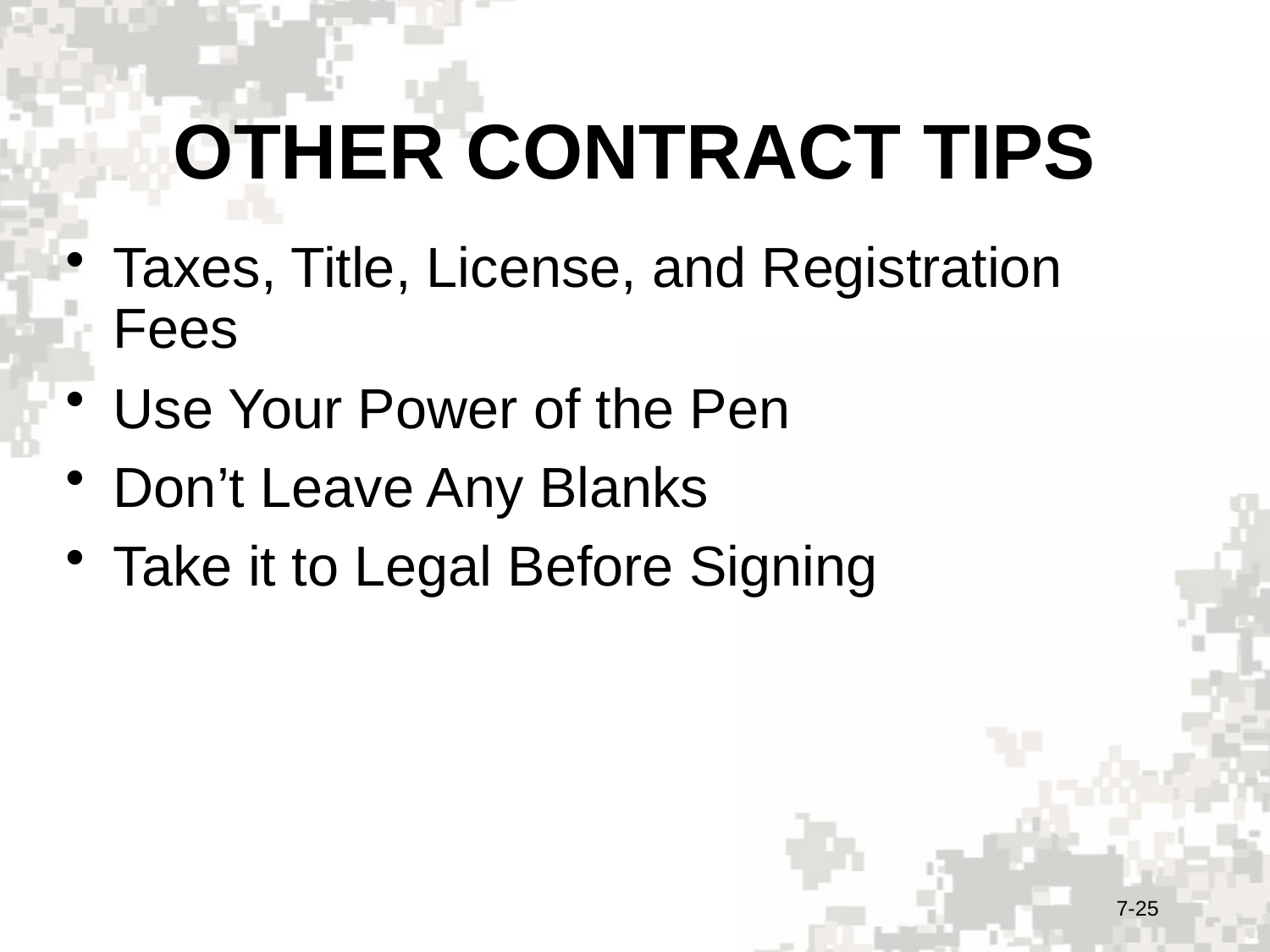

# OTHER CONTRACT TIPS
Taxes, Title, License, and Registration Fees
Use Your Power of the Pen
Don’t Leave Any Blanks
Take it to Legal Before Signing

7-25